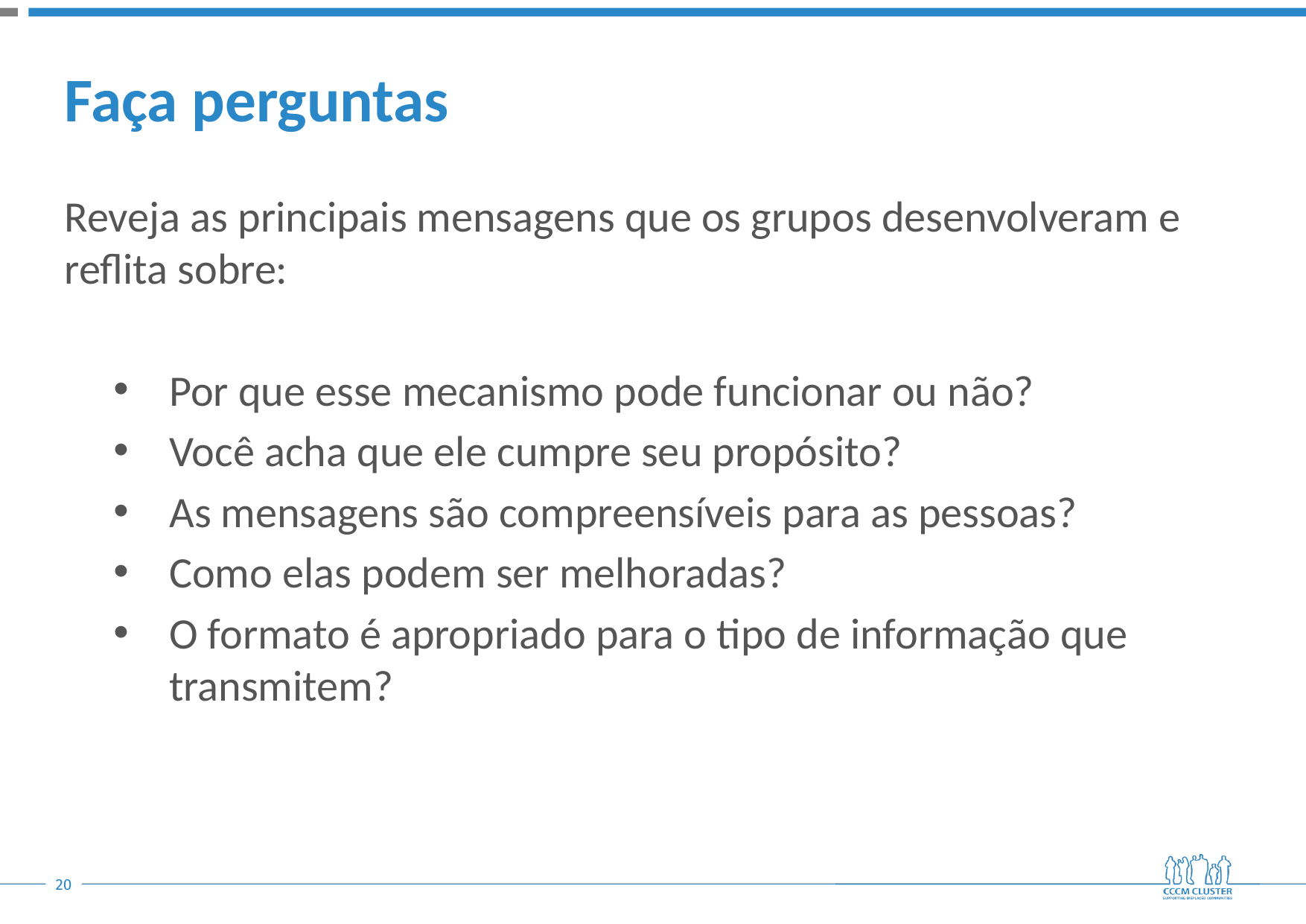

# Faça perguntas
Reveja as principais mensagens que os grupos desenvolveram e reflita sobre:

Por que esse mecanismo pode funcionar ou não?
Você acha que ele cumpre seu propósito?
As mensagens são compreensíveis para as pessoas?
Como elas podem ser melhoradas?
O formato é apropriado para o tipo de informação que transmitem?